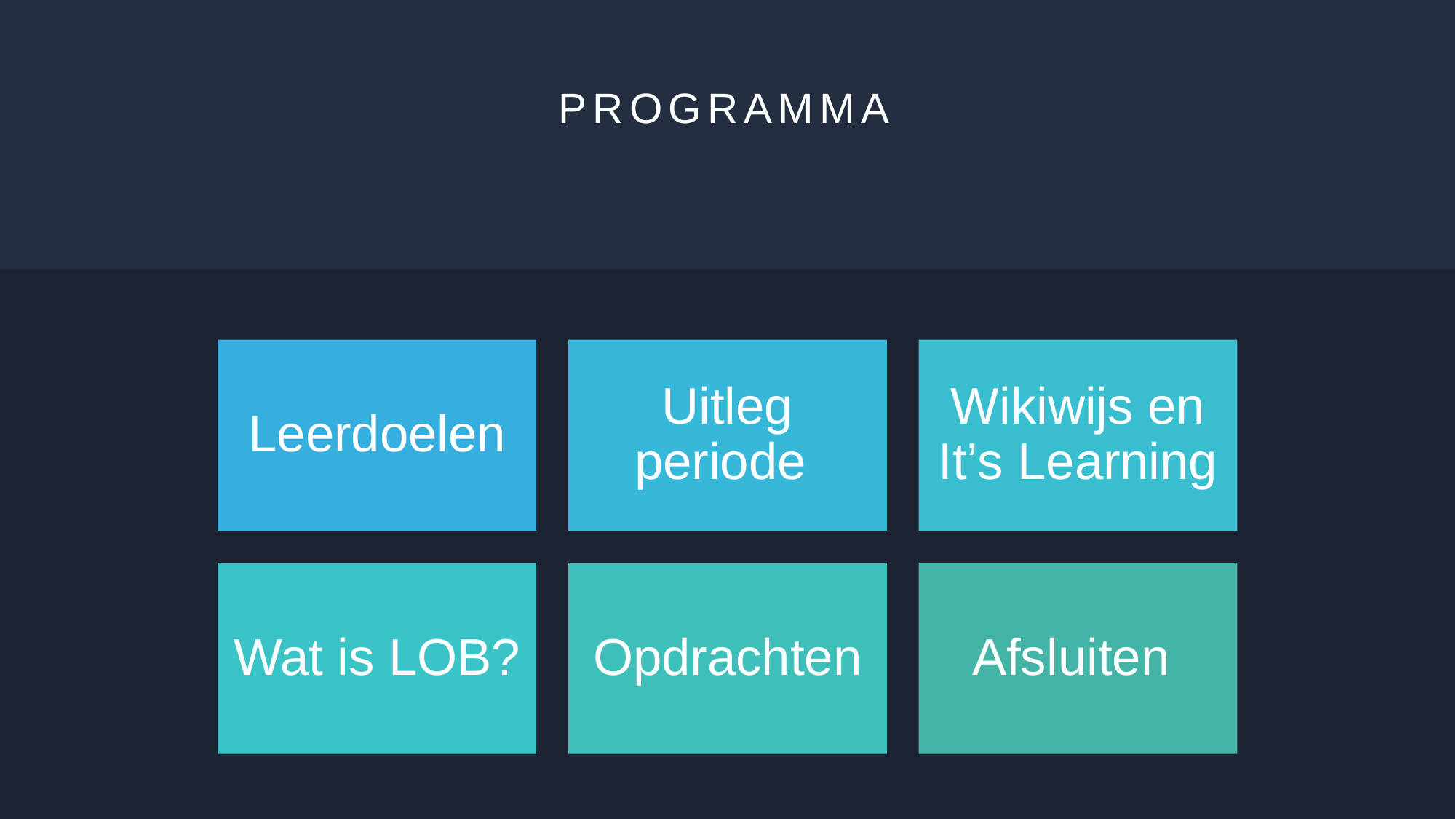

# Programma

Leerdoelen
Uitleg periode
Wikiwijs en It’s Learning
Wat is LOB?
Opdrachten
Afsluiten